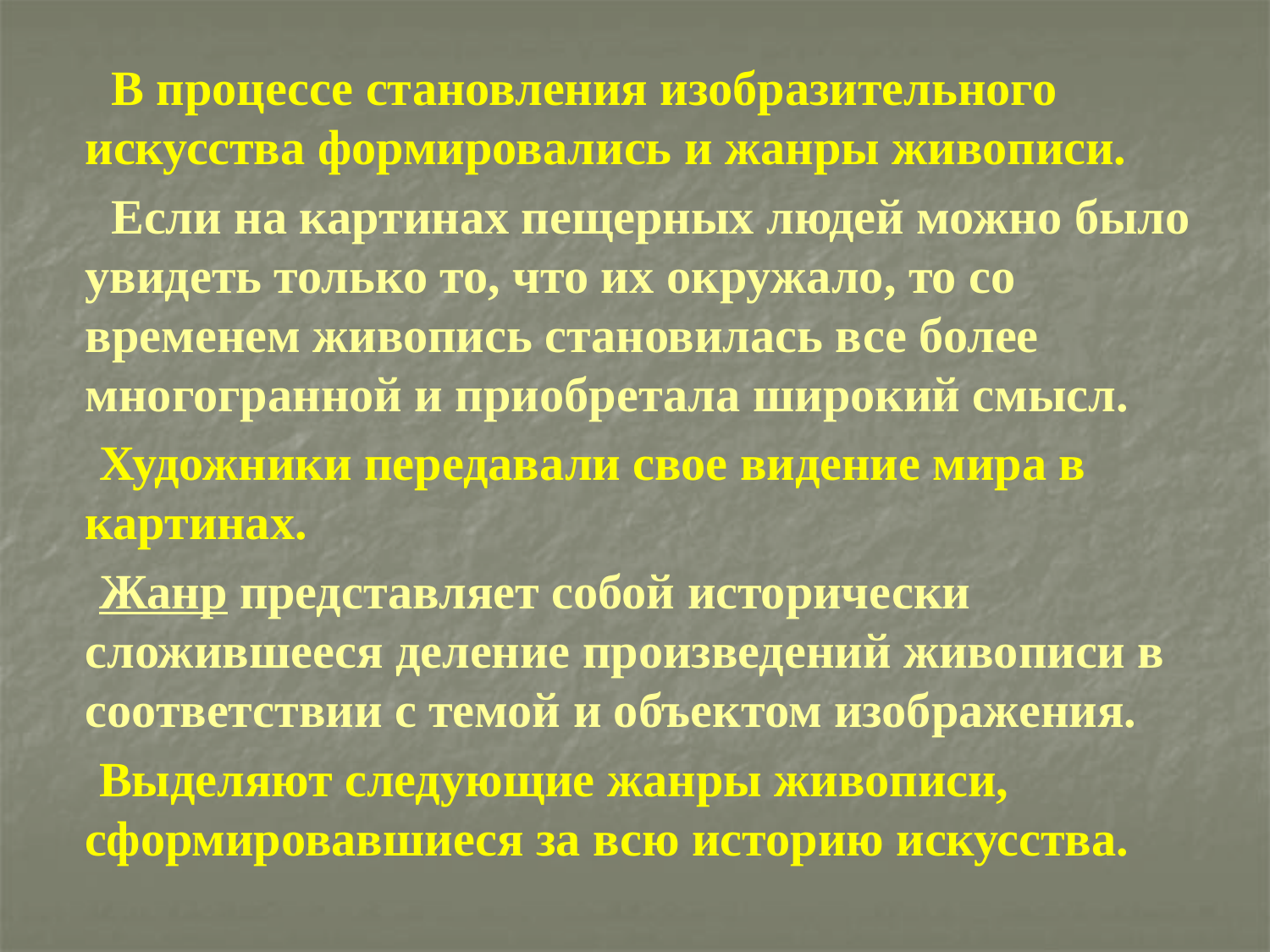

В процессе становления изобразительного искусства формировались и жанры живописи.
      Если на картинах пещерных людей можно было увидеть только то, что их окружало, то со временем живопись становилась все более многогранной и приобретала широкий смысл.
     Художники передавали свое видение мира в картинах.
     Жанр представляет собой исторически сложившееся деление произведений живописи в соответствии с темой и объектом изображения.
     Выделяют следующие жанры живописи, сформировавшиеся за всю историю искусства.